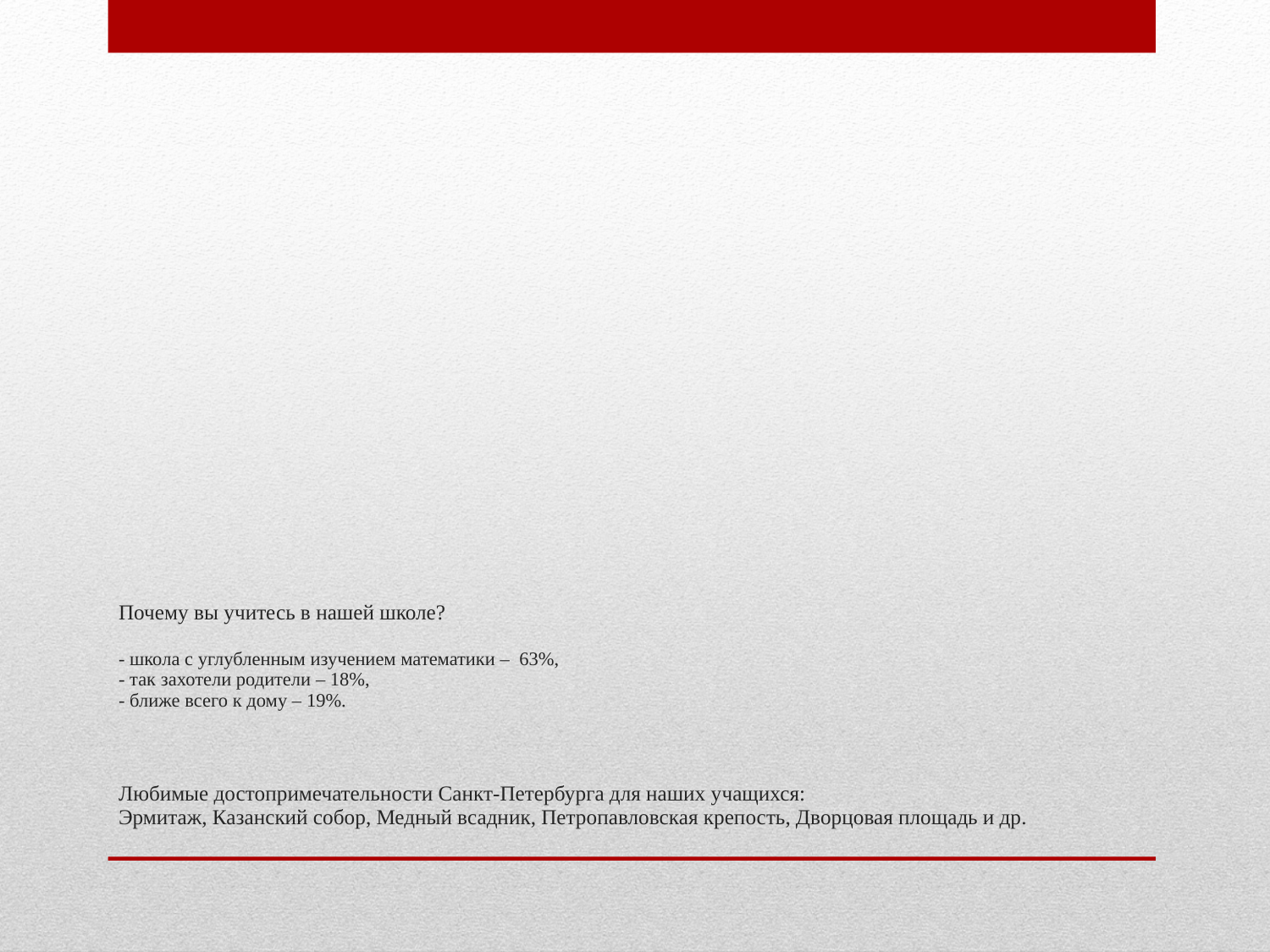

# Почему вы учитесь в нашей школе? - школа с углубленным изучением математики –  63%, - так захотели родители – 18%, - ближе всего к дому – 19%. Любимые достопримечательности Санкт-Петербурга для наших учащихся: Эрмитаж, Казанский собор, Медный всадник, Петропавловская крепость, Дворцовая площадь и др.